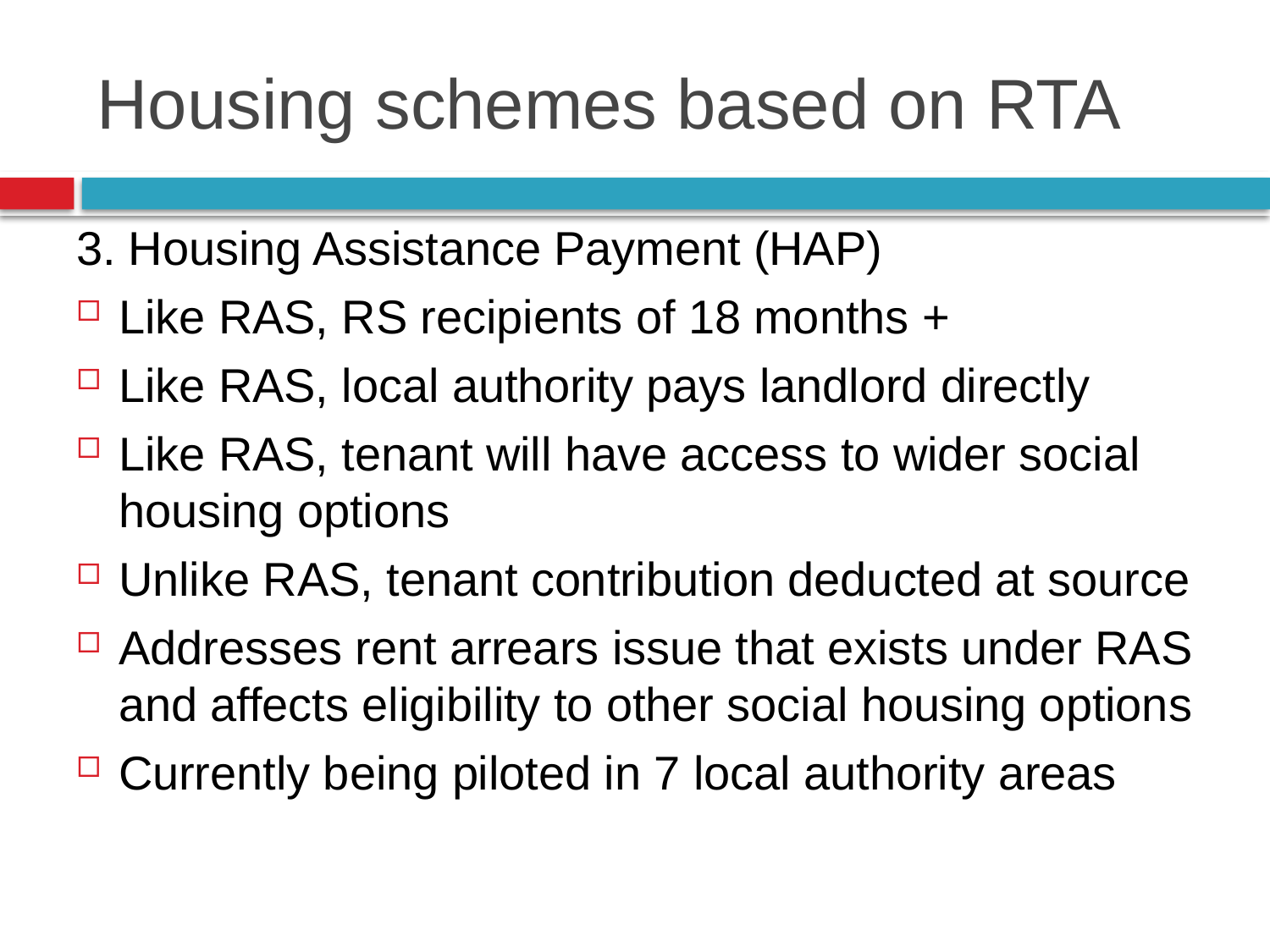

# Housing schemes based on RTA
3. Housing Assistance Payment (HAP)
Like RAS, RS recipients of 18 months +
Like RAS, local authority pays landlord directly
Like RAS, tenant will have access to wider social housing options
Unlike RAS, tenant contribution deducted at source
Addresses rent arrears issue that exists under RAS and affects eligibility to other social housing options
Currently being piloted in 7 local authority areas